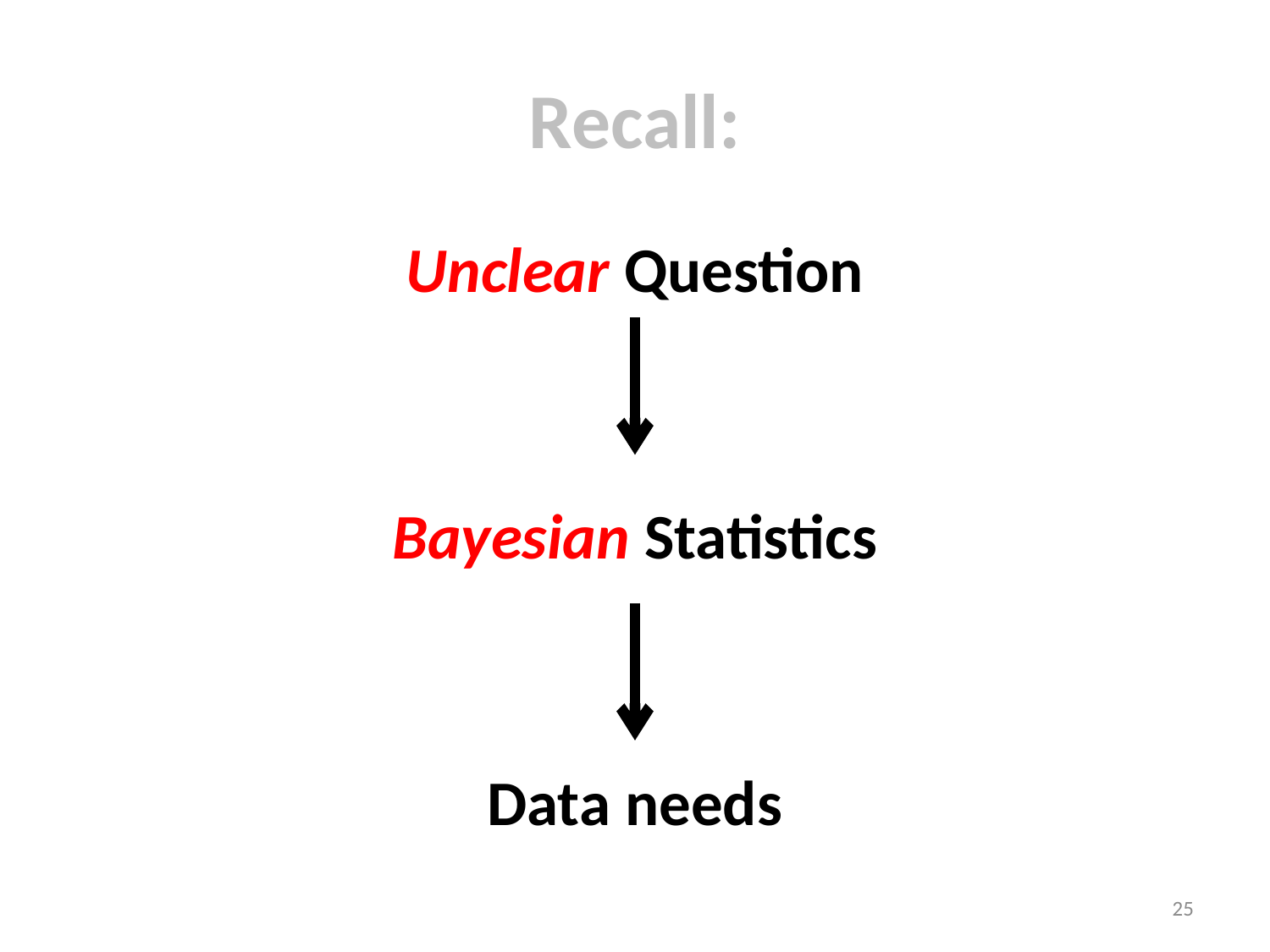

# Recall:
Unclear Question

Bayesian Statistics

Data needs

25